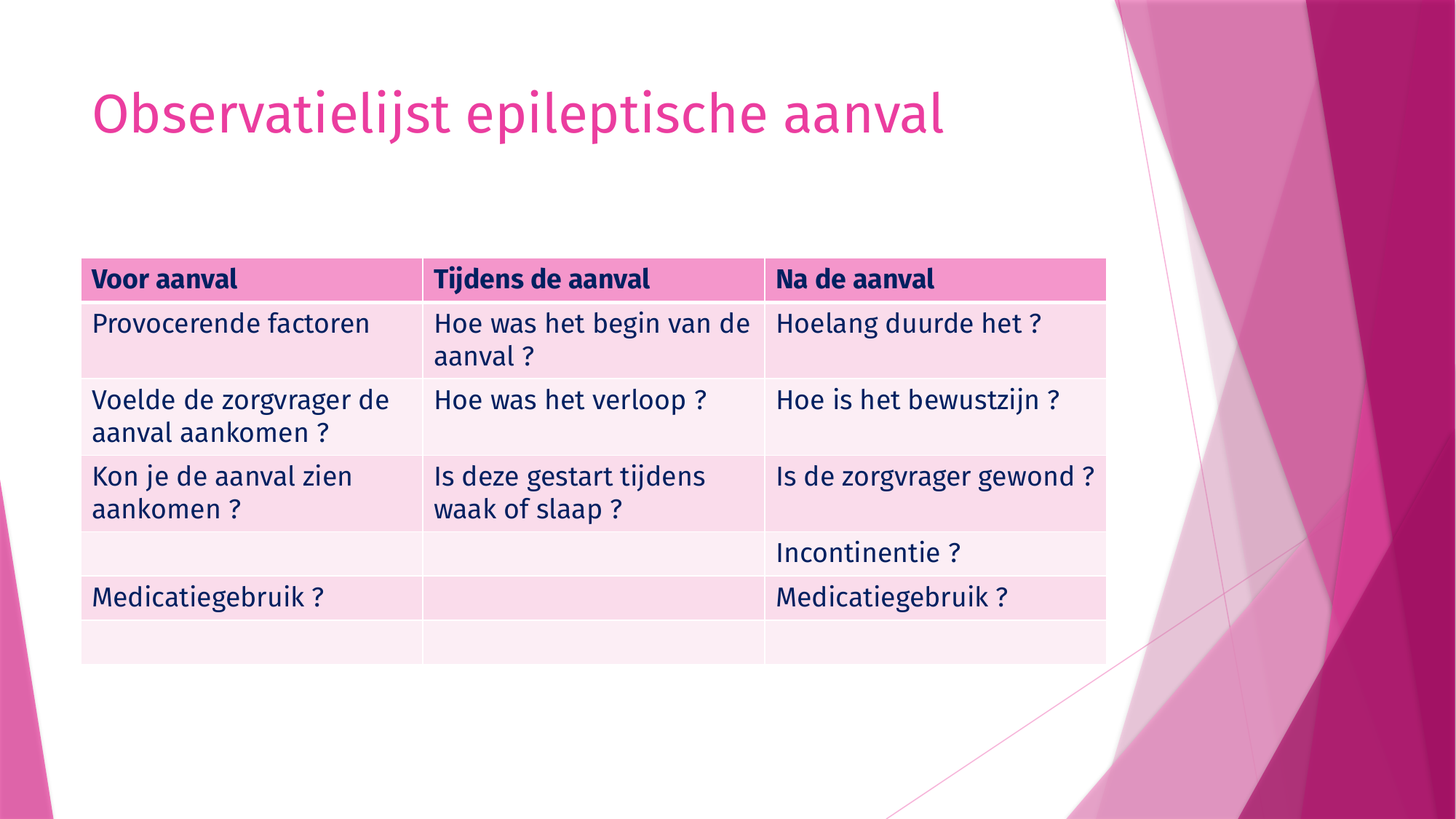

# Observatielijst epileptische aanval
| Voor aanval | Tijdens de aanval | Na de aanval |
| --- | --- | --- |
| Provocerende factoren | Hoe was het begin van de aanval ? | Hoelang duurde het ? |
| Voelde de zorgvrager de aanval aankomen ? | Hoe was het verloop ? | Hoe is het bewustzijn ? |
| Kon je de aanval zien aankomen ? | Is deze gestart tijdens waak of slaap ? | Is de zorgvrager gewond ? |
|  |  | Incontinentie ? |
| Medicatiegebruik ? |  | Medicatiegebruik ? |
|  |  |  |